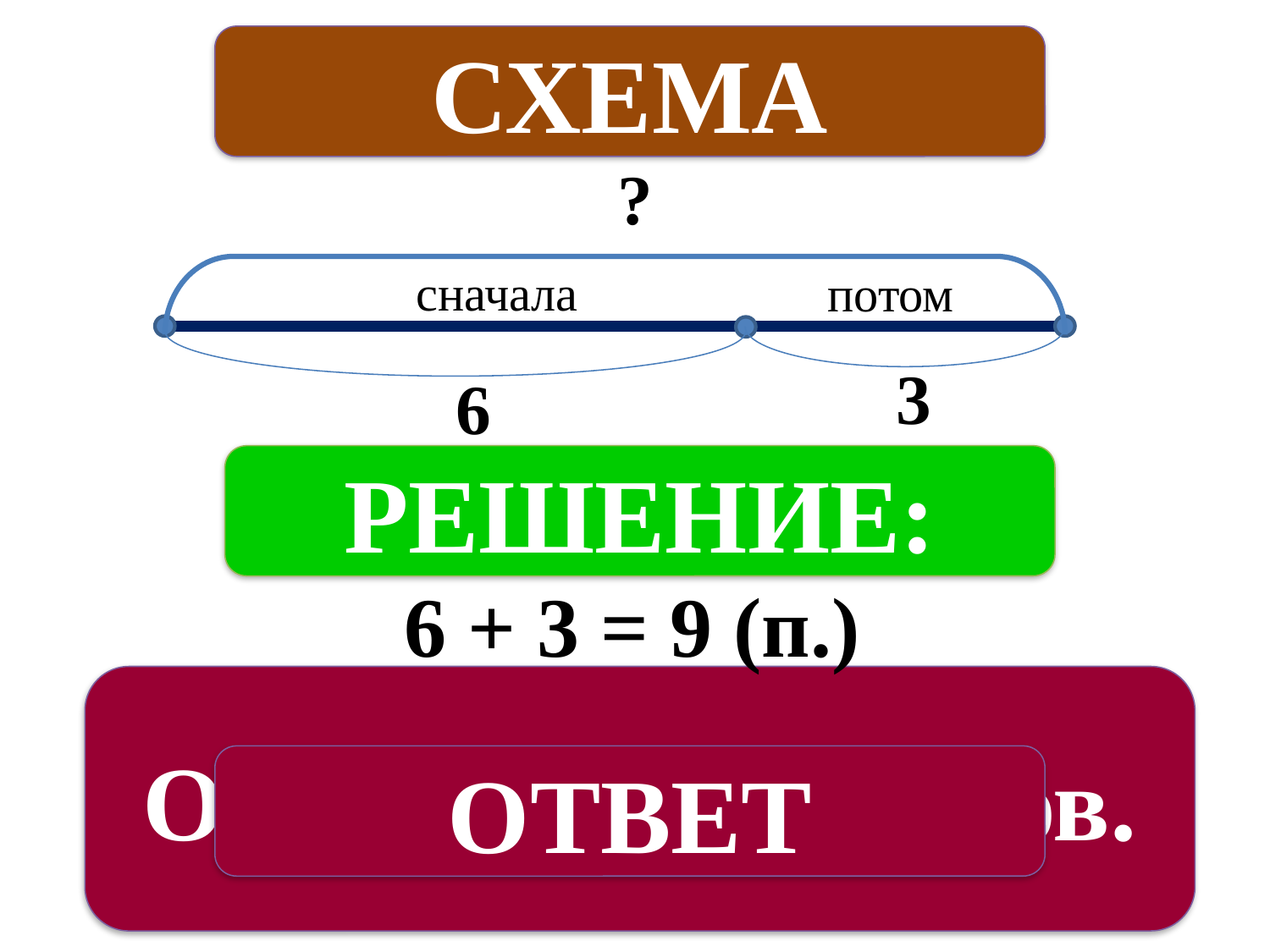

СХЕМА
?
потом
сначала

3
6
РЕШЕНИЕ:
6 + 3 = 9 (п.)
ОТВЕТ: 9 пончиков.
ОТВЕТ